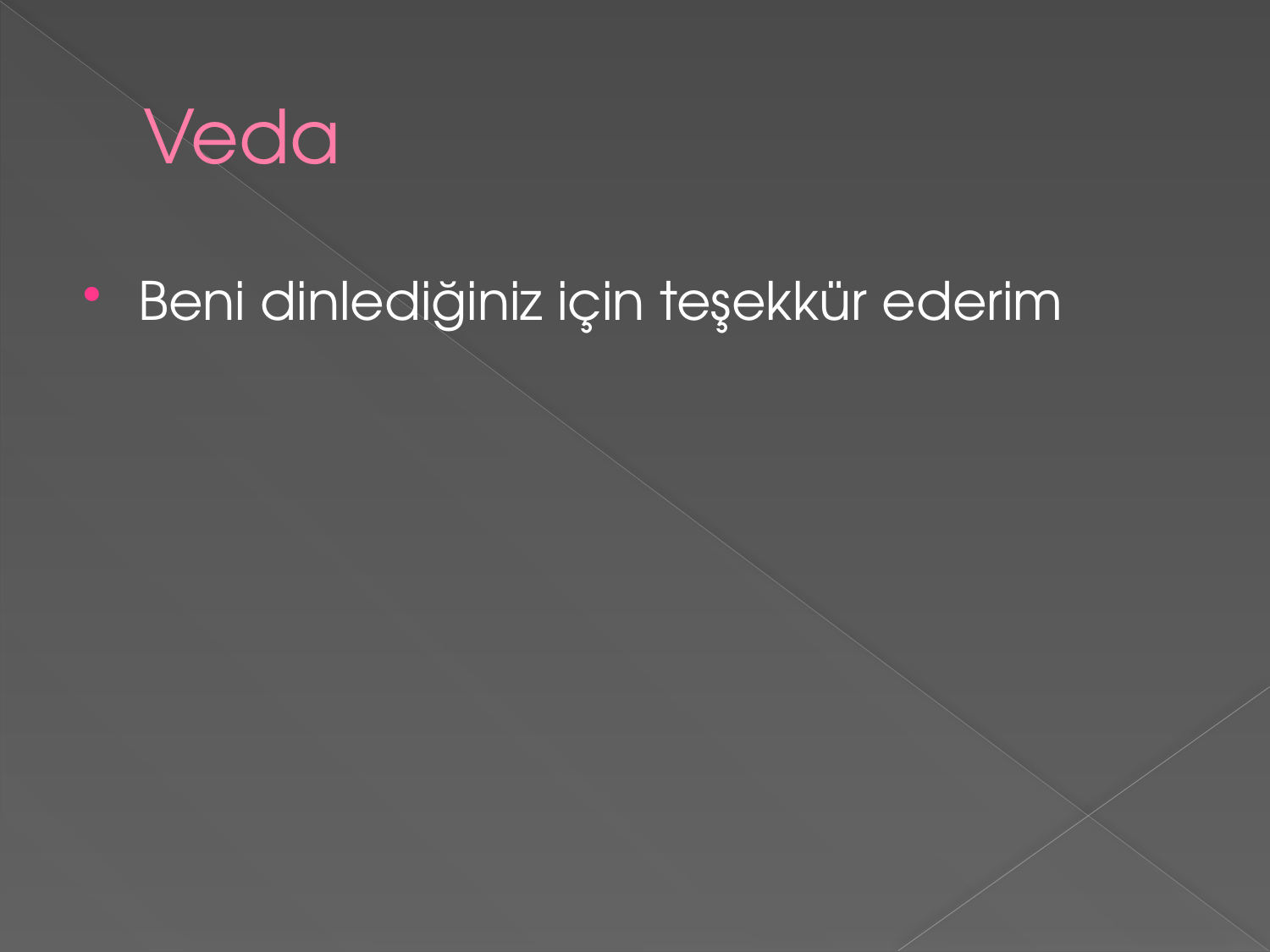

# Veda
Beni dinlediğiniz için teşekkür ederim